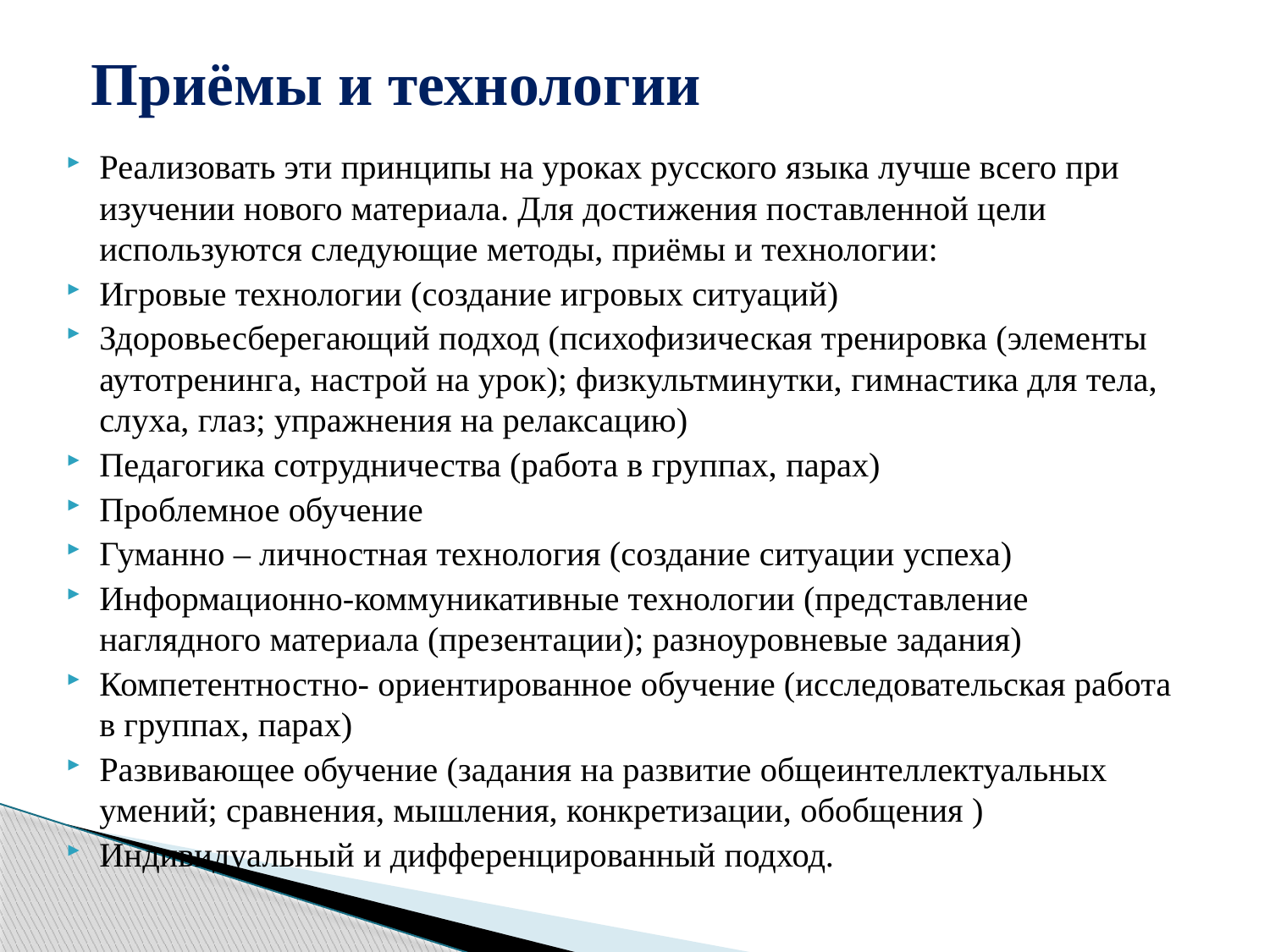

# Приёмы и технологии
Реализовать эти принципы на уроках русского языка лучше всего при изучении нового материала. Для достижения поставленной цели используются следующие методы, приёмы и технологии:
Игровые технологии (создание игровых ситуаций)
Здоровьесберегающий подход (психофизическая тренировка (элементы аутотренинга, настрой на урок); физкультминутки, гимнастика для тела, слуха, глаз; упражнения на релаксацию)
Педагогика сотрудничества (работа в группах, парах)
Проблемное обучение
Гуманно – личностная технология (создание ситуации успеха)
Информационно-коммуникативные технологии (представление наглядного материала (презентации); разноуровневые задания)
Компетентностно- ориентированное обучение (исследовательская работа в группах, парах)
Развивающее обучение (задания на развитие общеинтеллектуальных умений; сравнения, мышления, конкретизации, обобщения )
Индивидуальный и дифференцированный подход.